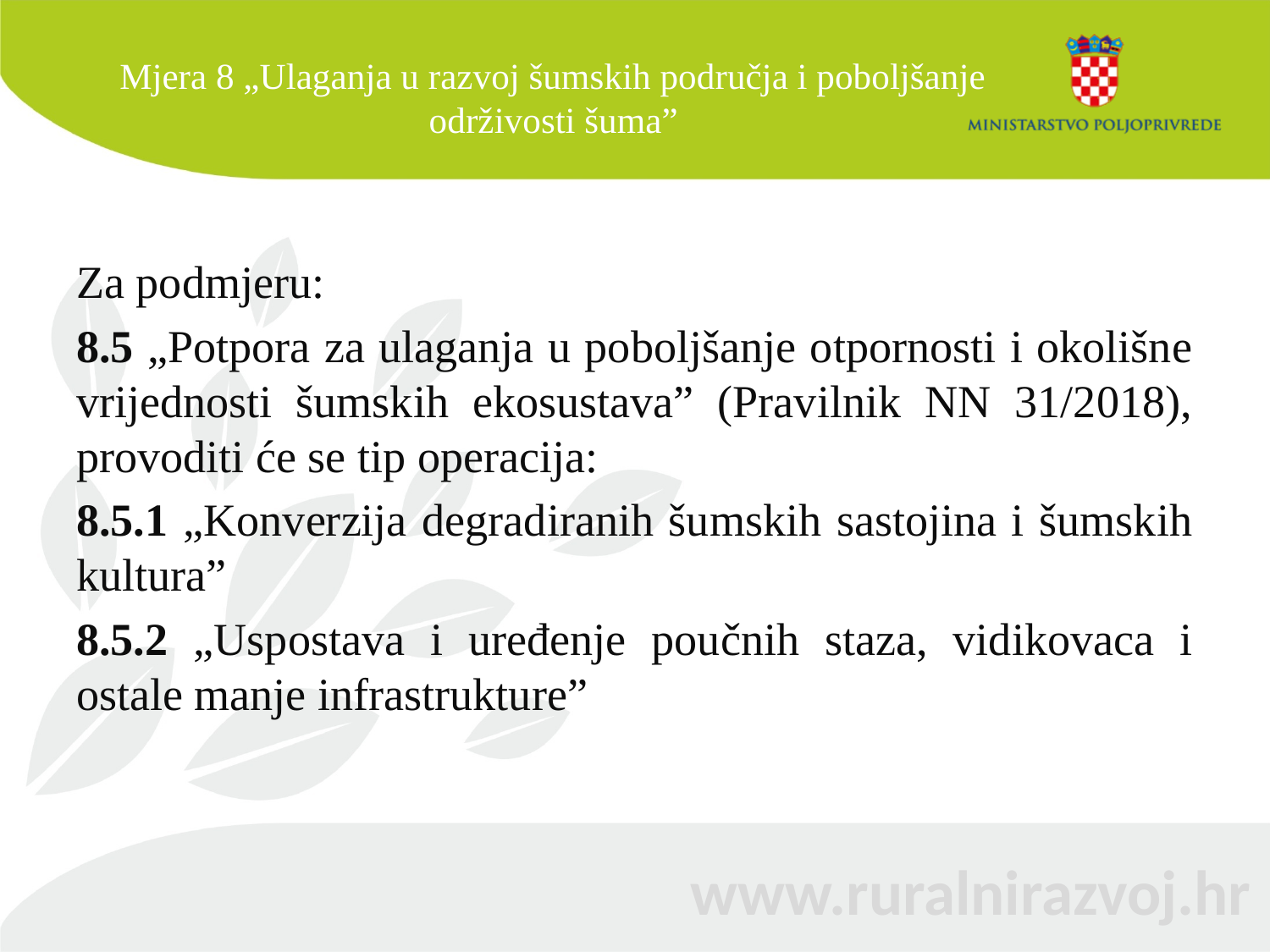

# Mjera 8 „Ulaganja u razvoj šumskih područja i poboljšanje održivosti šuma”
Za podmjeru:
8.5 „Potpora za ulaganja u poboljšanje otpornosti i okolišne vrijednosti šumskih ekosustava” (Pravilnik NN 31/2018), provoditi će se tip operacija:
8.5.1 „Konverzija degradiranih šumskih sastojina i šumskih kultura”
8.5.2 „Uspostava i uređenje poučnih staza, vidikovaca i ostale manje infrastrukture”